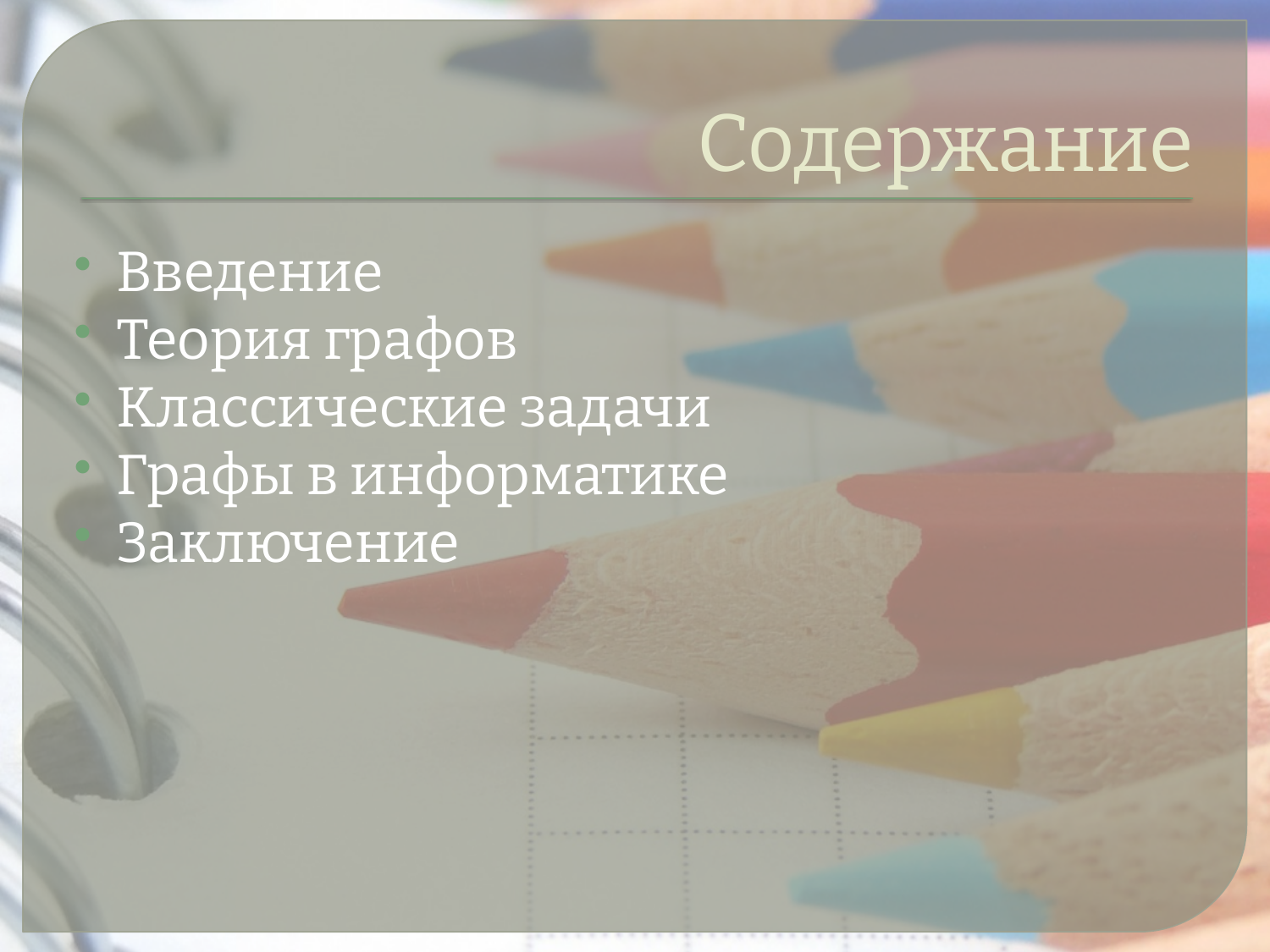

# Содержание
Введение
Теория графов
Классические задачи
Графы в информатике
Заключение